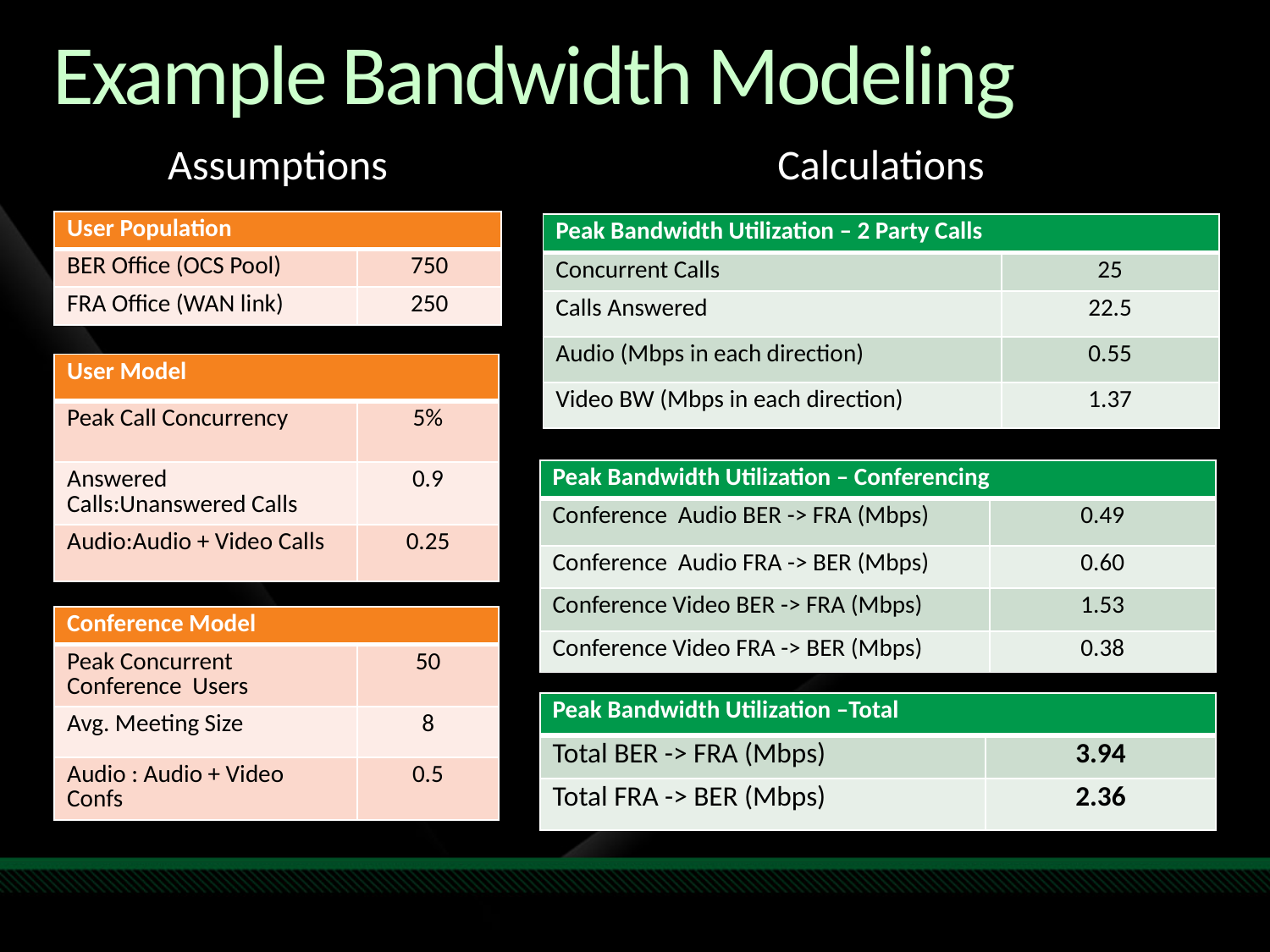

# Example Bandwidth Modeling
Assumptions
Calculations
| User Population |  |
| --- | --- |
| BER Office (OCS Pool) | 750 |
| FRA Office (WAN link) | 250 |
| Peak Bandwidth Utilization – 2 Party Calls |  |
| --- | --- |
| Concurrent Calls | 25 |
| Calls Answered | 22.5 |
| Audio (Mbps in each direction) | 0.55 |
| Video BW (Mbps in each direction) | 1.37 |
| User Model |  |
| --- | --- |
| Peak Call Concurrency | 5% |
| Answered Calls:Unanswered Calls | 0.9 |
| Audio:Audio + Video Calls | 0.25 |
| Peak Bandwidth Utilization – Conferencing |  |
| --- | --- |
| Conference Audio BER -> FRA (Mbps) | 0.49 |
| Conference Audio FRA -> BER (Mbps) | 0.60 |
| Conference Video BER -> FRA (Mbps) | 1.53 |
| Conference Video FRA -> BER (Mbps) | 0.38 |
| Conference Model |  |
| --- | --- |
| Peak Concurrent Conference Users | 50 |
| Avg. Meeting Size | 8 |
| Audio : Audio + Video Confs | 0.5 |
| Peak Bandwidth Utilization –Total |  |
| --- | --- |
| Total BER -> FRA (Mbps) | 3.94 |
| Total FRA -> BER (Mbps) | 2.36 |